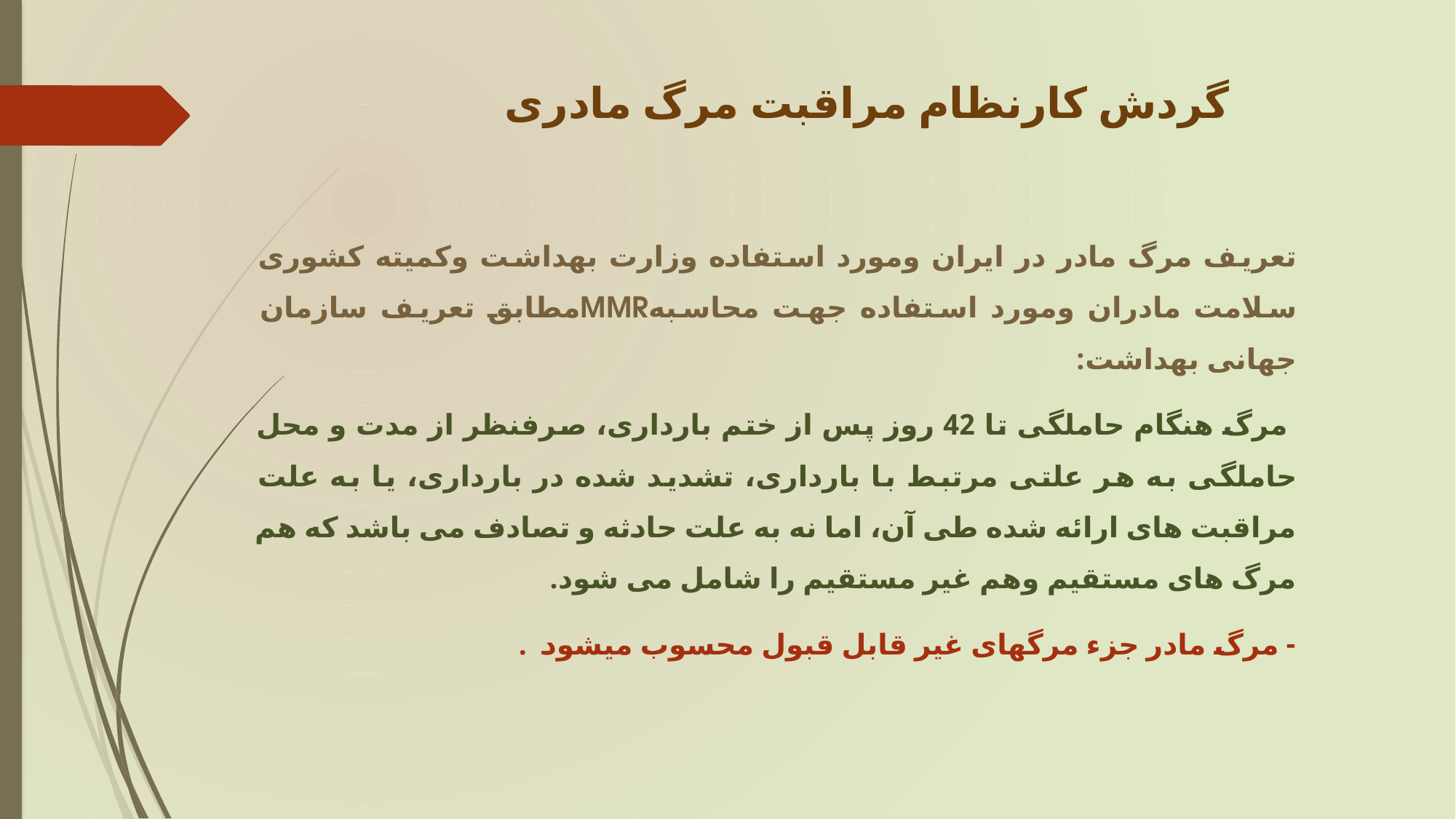

# گردش کارنظام مراقبت مرگ مادری
تعریف مرگ مادر در ایران ومورد استفاده وزارت بهداشت وکمیته کشوری سلامت مادران ومورد استفاده جهت محاسبهMMRمطابق تعریف سازمان جهانی بهداشت:
 مرگ هنگام حاملگی تا 42 روز پس از ختم بارداری، صرفنظر از مدت و محل حاملگی به هر علتی مرتبط با بارداری، تشدید شده در بارداری، یا به علت مراقبت های ارائه شده طی آن، اما نه به علت حادثه و تصادف می باشد که هم مرگ های مستقیم وهم غیر مستقیم را شامل می شود.
- مرگ مادر جزء مرگهای غیر قابل قبول محسوب میشود  .